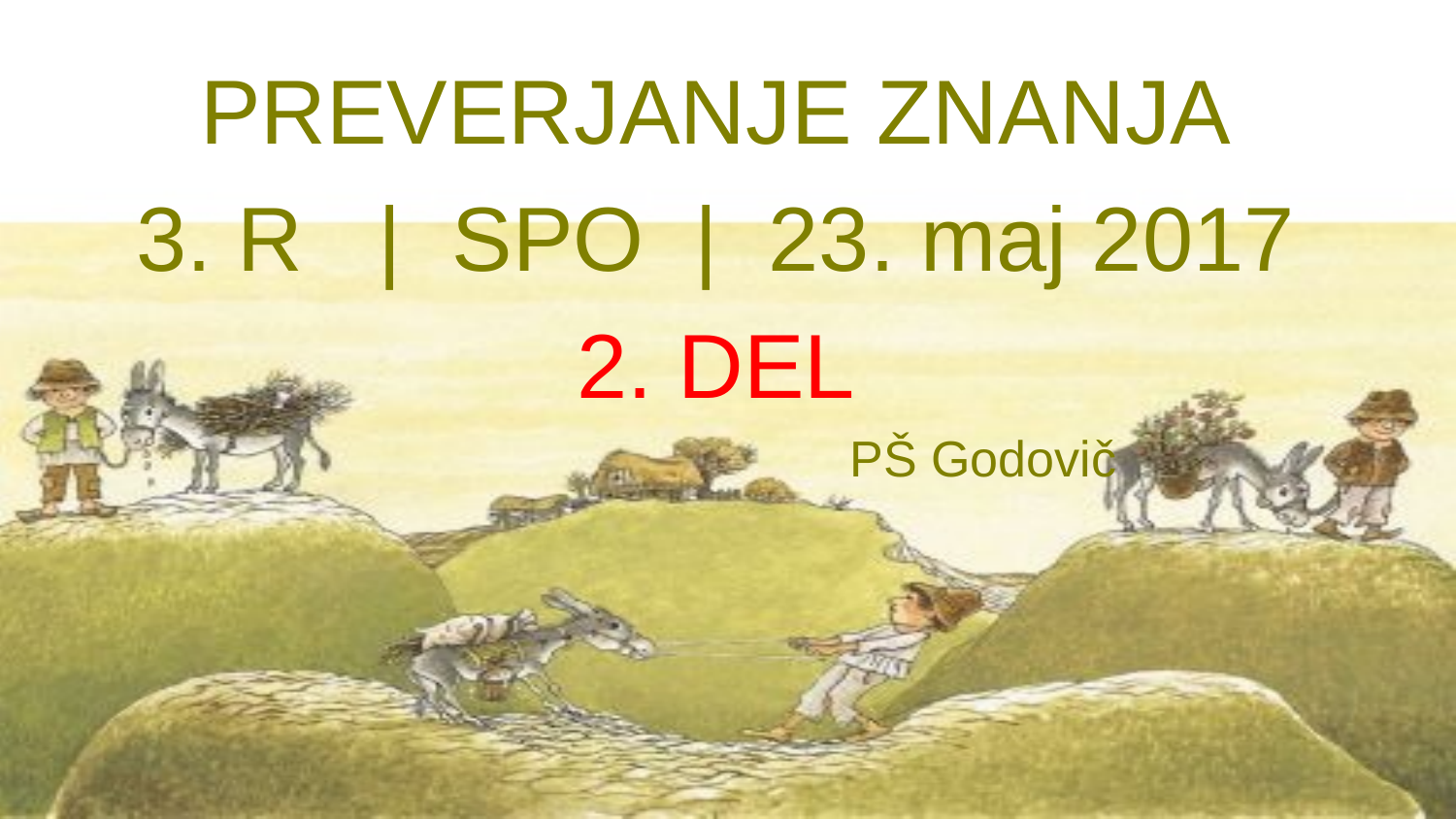

PREVERJANJE ZNANJA
3. R   |  SPO  |  23. maj 2017
2. DEL
                                      PŠ Godovič